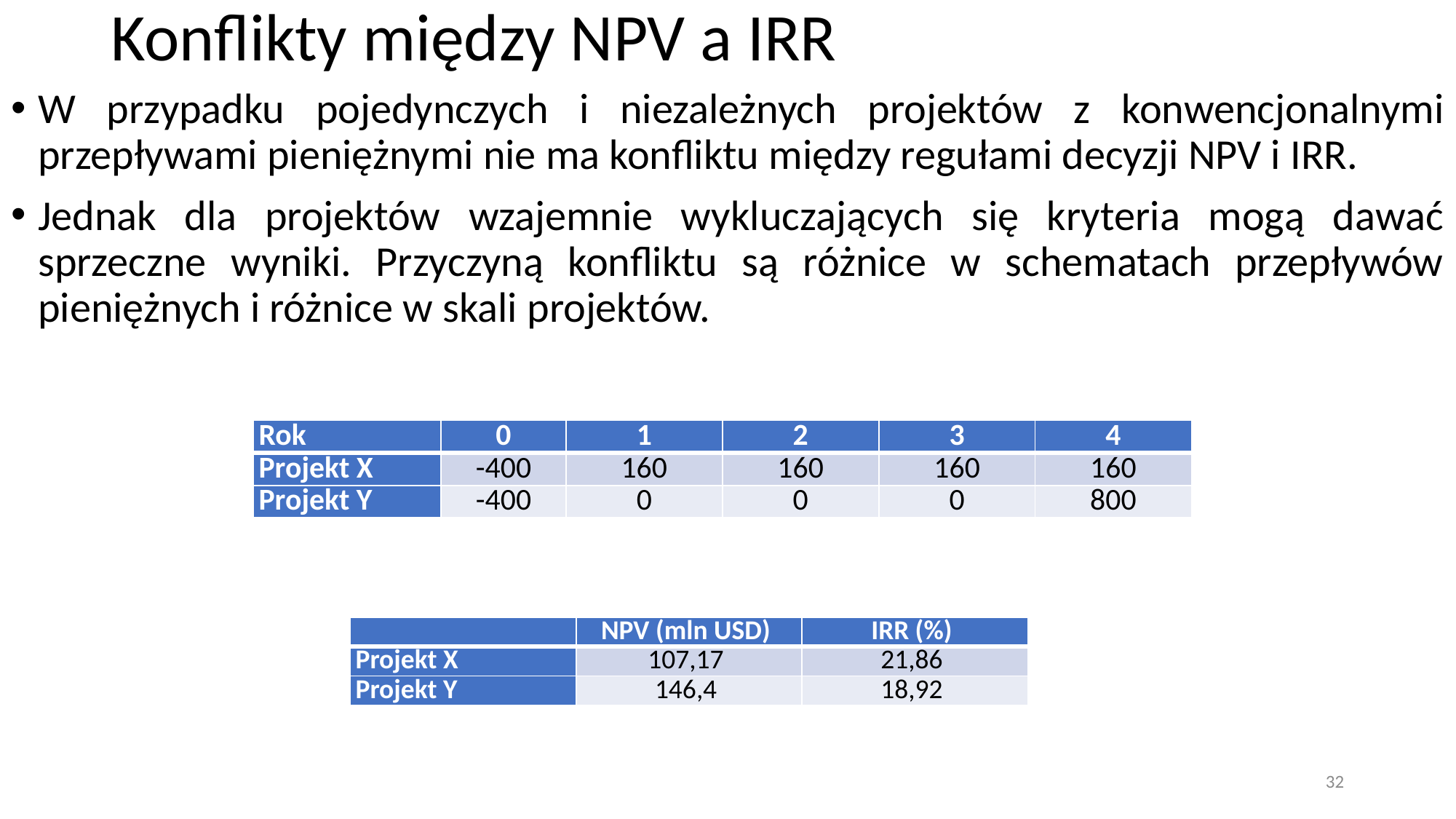

# Konflikty między NPV a IRR
W przypadku pojedynczych i niezależnych projektów z konwencjonalnymi przepływami pieniężnymi nie ma konfliktu między regułami decyzji NPV i IRR.
Jednak dla projektów wzajemnie wykluczających się kryteria mogą dawać sprzeczne wyniki. Przyczyną konfliktu są różnice w schematach przepływów pieniężnych i różnice w skali projektów.

| Rok | 0 | 1 | 2 | 3 | 4 |
| --- | --- | --- | --- | --- | --- |
| Projekt X | -400 | 160 | 160 | 160 | 160 |
| Projekt Y | -400 | 0 | 0 | 0 | 800 |
|  | NPV (mln USD) | IRR (%) |
| --- | --- | --- |
| Projekt X | 107,17 | 21,86 |
| Projekt Y | 146,4 | 18,92 |
32